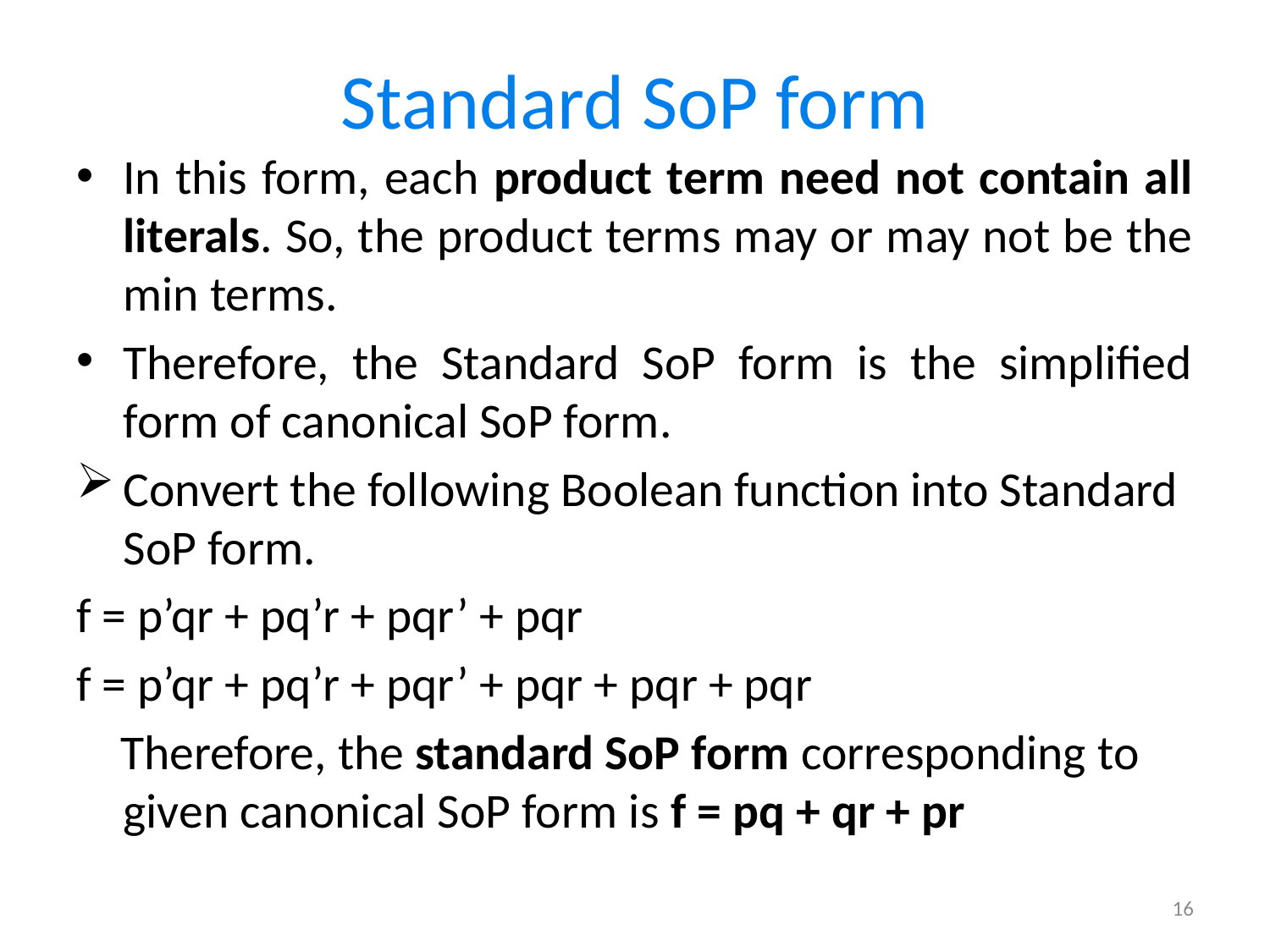

# Standard SoP form
In this form, each product term need not contain all literals. So, the product terms may or may not be the min terms.
Therefore, the Standard SoP form is the simplified form of canonical SoP form.
Convert the following Boolean function into Standard SoP form.
f = p’qr + pq’r + pqr’ + pqr
f = p’qr + pq’r + pqr’ + pqr + pqr + pqr
    Therefore, the standard SoP form corresponding to given canonical SoP form is f = pq + qr + pr

16